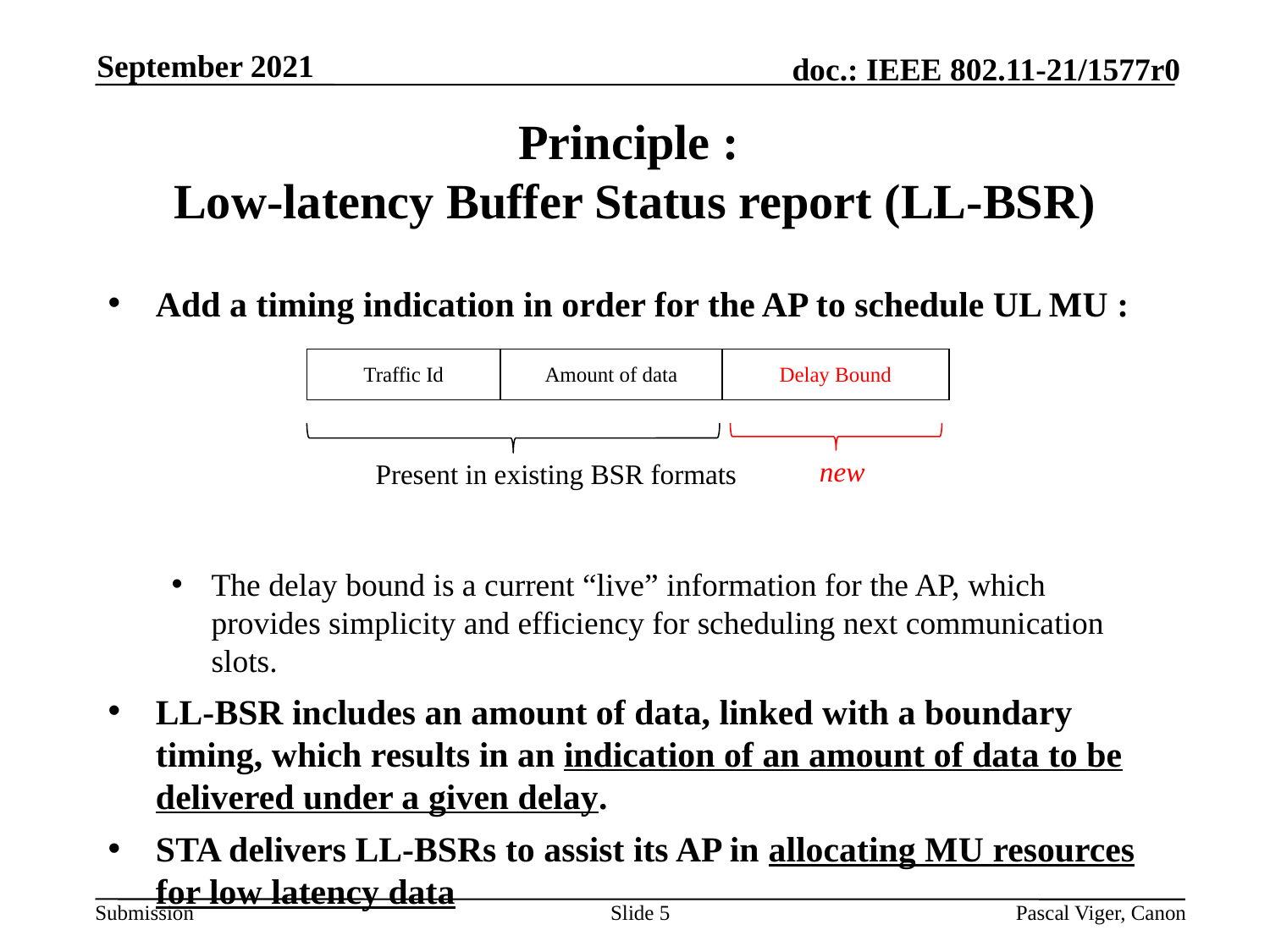

September 2021
# Principle : Low-latency Buffer Status report (LL-BSR)

Add a timing indication in order for the AP to schedule UL MU :

The delay bound is a current “live” information for the AP, which provides simplicity and efficiency for scheduling next communication slots.
LL-BSR includes an amount of data, linked with a boundary timing, which results in an indication of an amount of data to be delivered under a given delay.
STA delivers LL-BSRs to assist its AP in allocating MU resources for low latency data

| Traffic Id | Amount of data | Delay Bound |
| --- | --- | --- |
new
Present in existing BSR formats
Slide 5
Pascal Viger, Canon